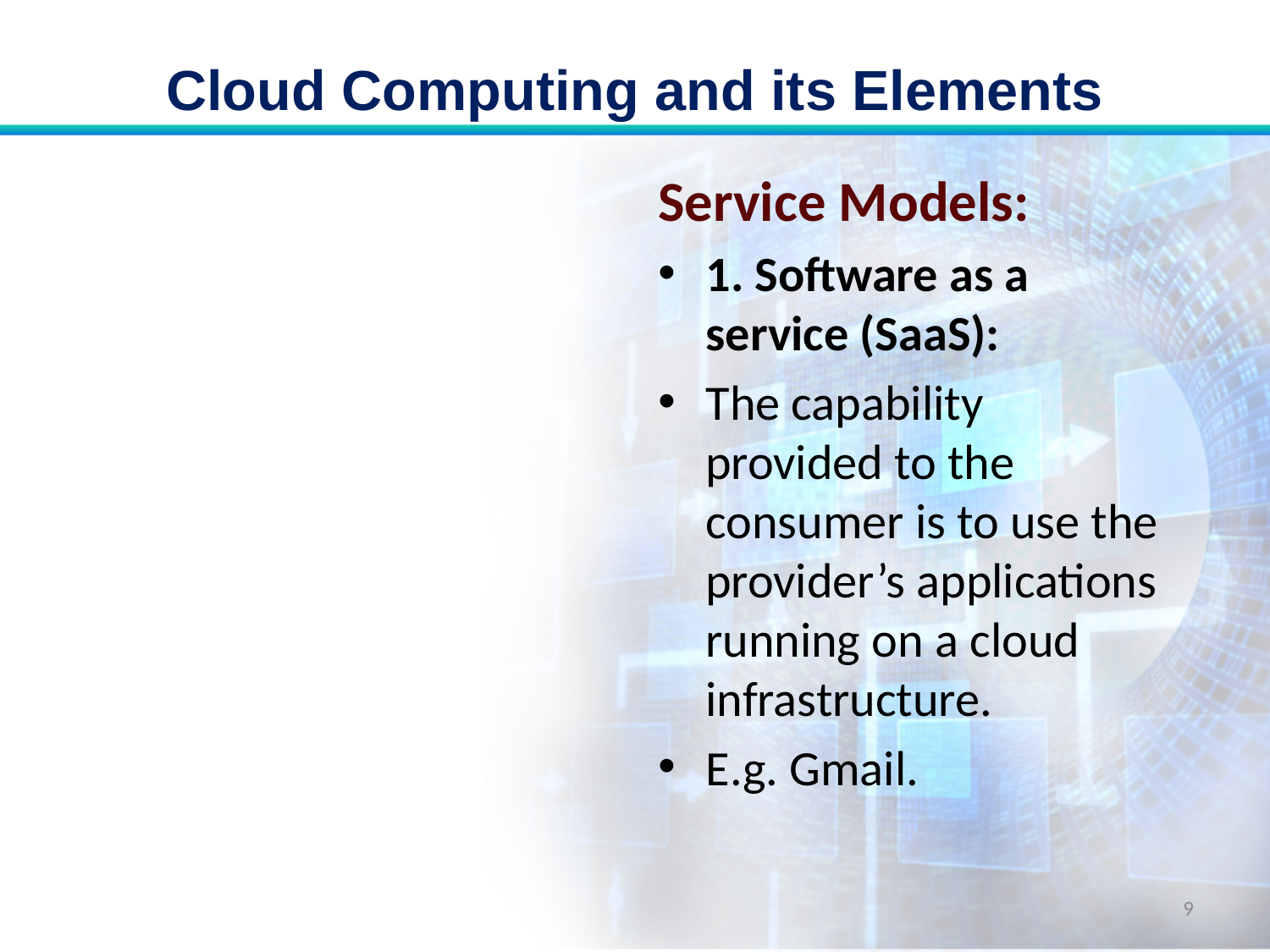

# Cloud Computing and its Elements
Service Models:
1. Software as a service (SaaS):
The capability provided to the consumer is to use the provider’s applications running on a cloud infrastructure.
E.g. Gmail.
9